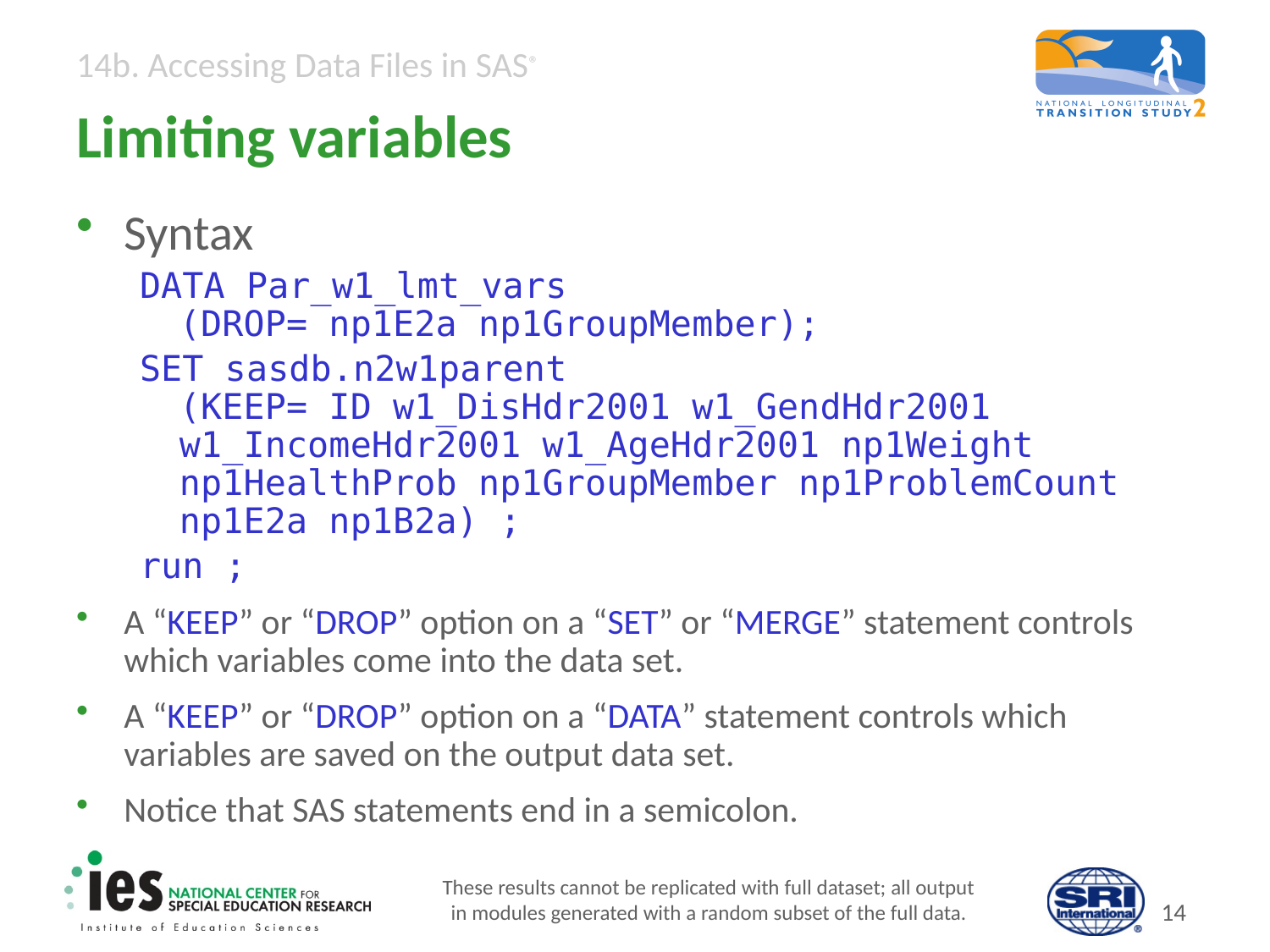

# Limiting variables
Syntax
DATA Par_w1_lmt_vars
(DROP= np1E2a np1GroupMember);
SET sasdb.n2w1parent
(KEEP= ID w1_DisHdr2001 w1_GendHdr2001
w1_IncomeHdr2001 w1_AgeHdr2001 np1Weight np1HealthProb np1GroupMember np1ProblemCount np1E2a np1B2a) ;
run ;
A “KEEP” or “DROP” option on a “SET” or “MERGE” statement controls which variables come into the data set.
A “KEEP” or “DROP” option on a “DATA” statement controls which variables are saved on the output data set.
Notice that SAS statements end in a semicolon.

These results cannot be replicated with full dataset; all output
in modules generated with a random subset of the full data.
14